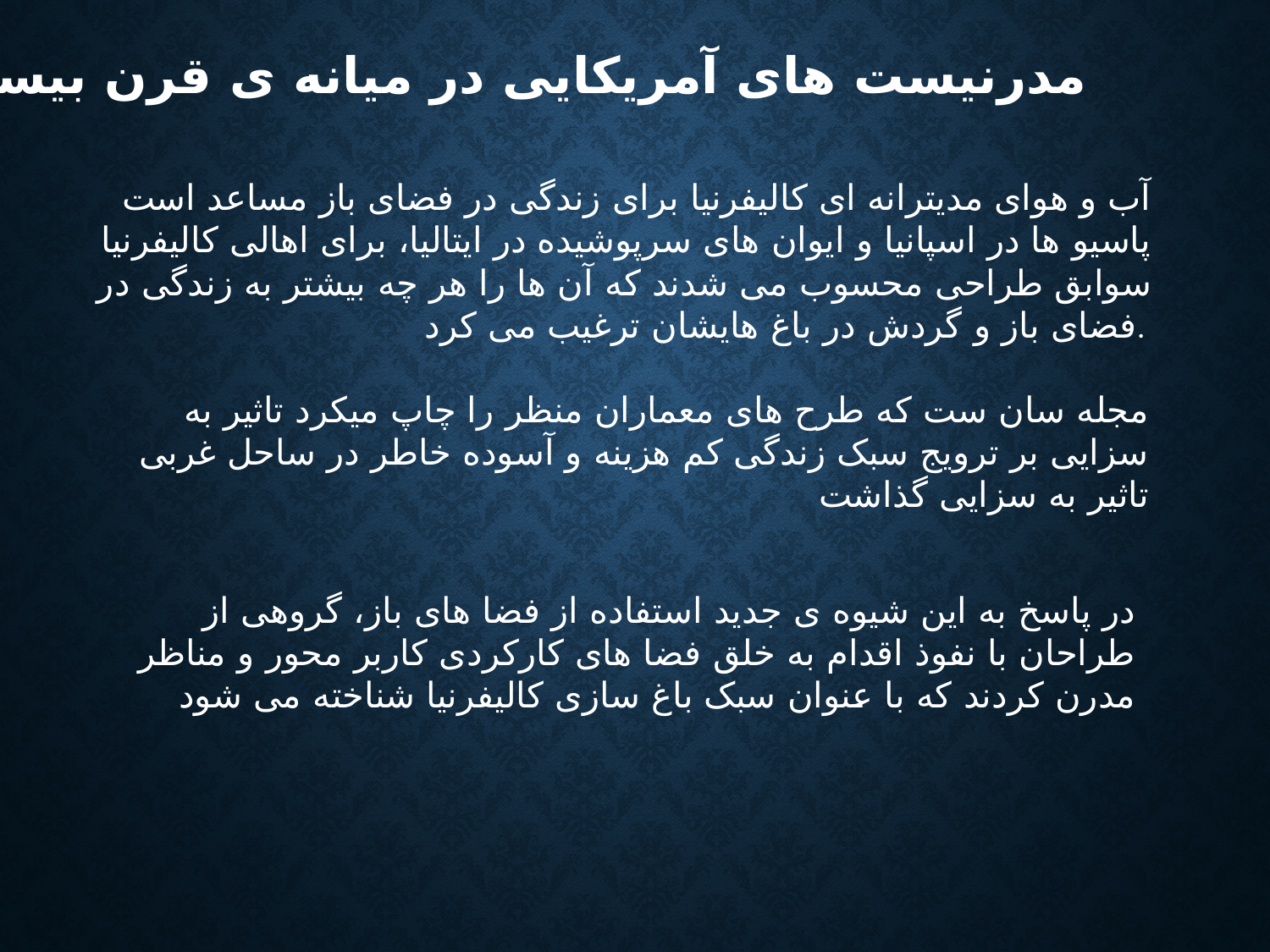

# مدرنیست های آمریکایی در میانه ی قرن بیستم
آب و هوای مدیترانه ای کالیفرنیا برای زندگی در فضای باز مساعد است پاسیو ها در اسپانیا و ایوان های سرپوشیده در ایتالیا، برای اهالی کالیفرنیا سوابق طراحی محسوب می شدند که آن ها را هر چه بیشتر به زندگی در فضای باز و گردش در باغ هایشان ترغیب می کرد.
مجله سان ست که طرح های معماران منظر را چاپ میکرد تاثیر به سزایی بر ترویج سبک زندگی کم هزینه و آسوده خاطر در ساحل غربی تاثیر به سزایی گذاشت
در پاسخ به این شیوه ی جدید استفاده از فضا های باز، گروهی از طراحان با نفوذ اقدام به خلق فضا های کارکردی کاربر محور و مناظر مدرن کردند که با عنوان سبک باغ سازی کالیفرنیا شناخته می شود